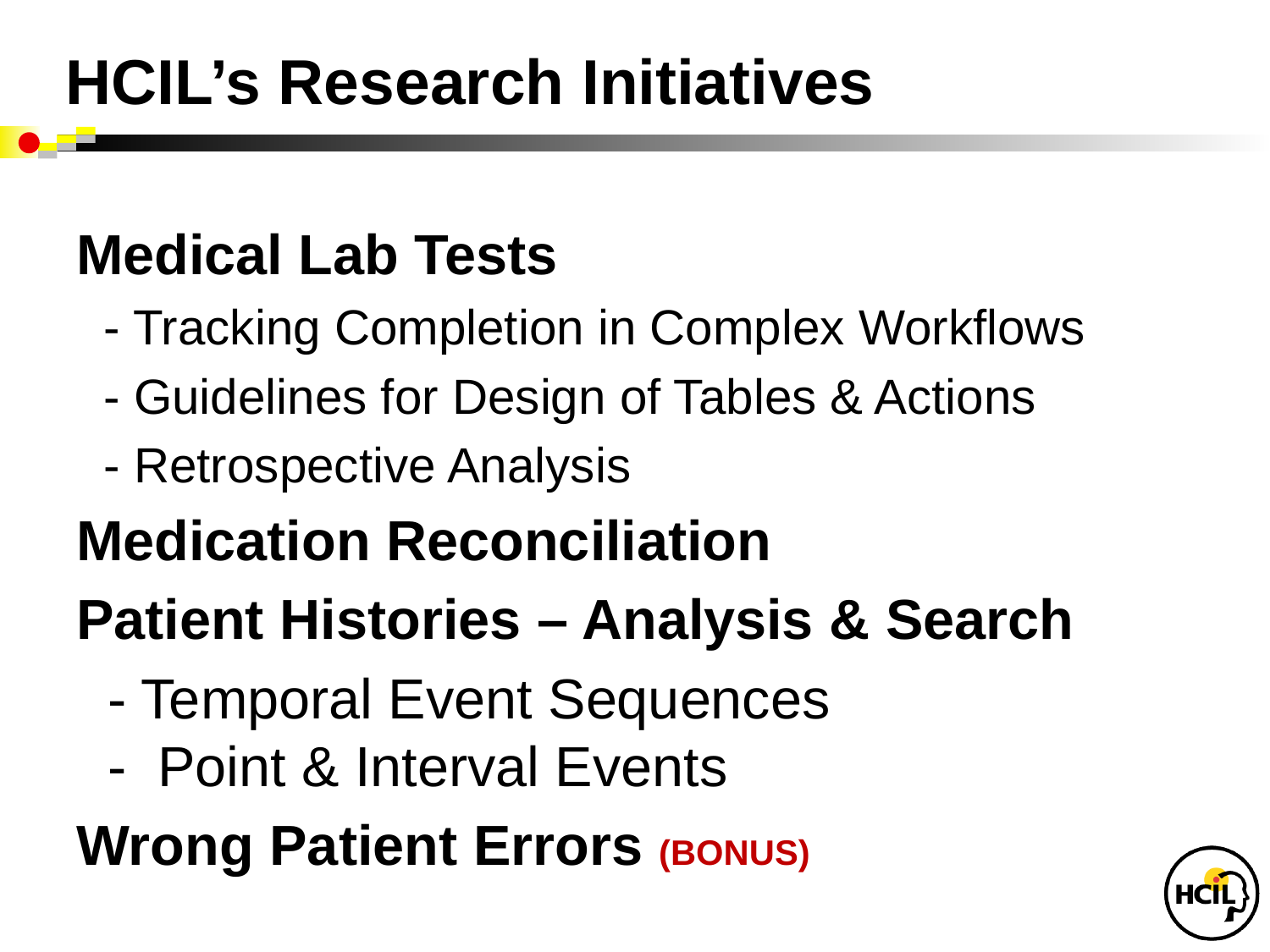

# HCIL’s Research Initiatives
Medical Lab Tests
  - Tracking Completion in Complex Workflows
  - Guidelines for Design of Tables & Actions
  - Retrospective Analysis
Medication Reconciliation
Patient Histories – Analysis & Search
  - Temporal Event Sequences
  -  Point & Interval Events
Wrong Patient Errors (BONUS)